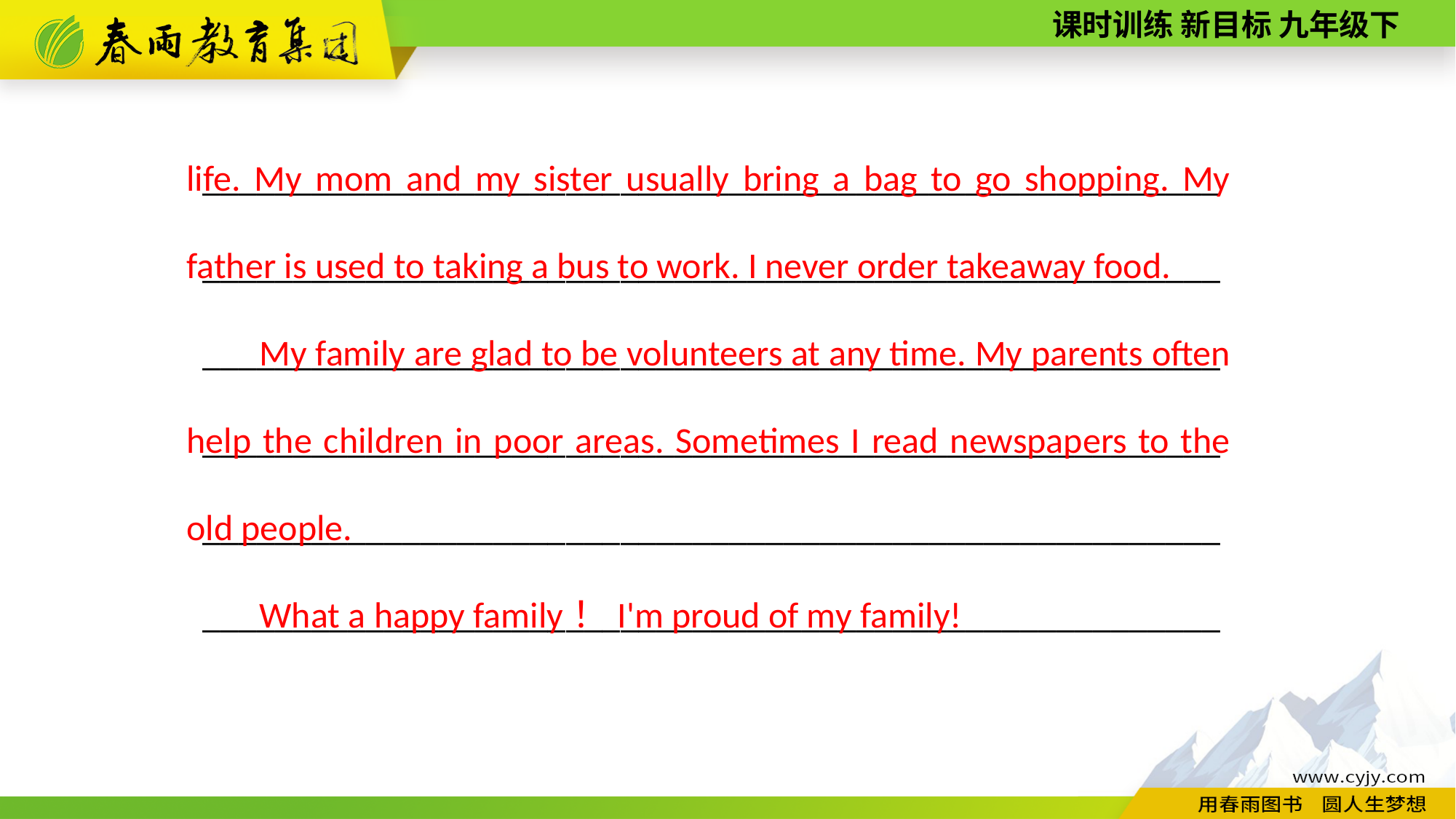

life. My mom and my sister usually bring a bag to go shopping. My father is used to taking a bus to work. I never order takeaway food.
My family are glad to be volunteers at any time. My parents often help the children in poor areas. Sometimes I read newspapers to the old people.
What a happy family！I'm proud of my family!
________________________________________________________
________________________________________________________
________________________________________________________
________________________________________________________
________________________________________________________
________________________________________________________